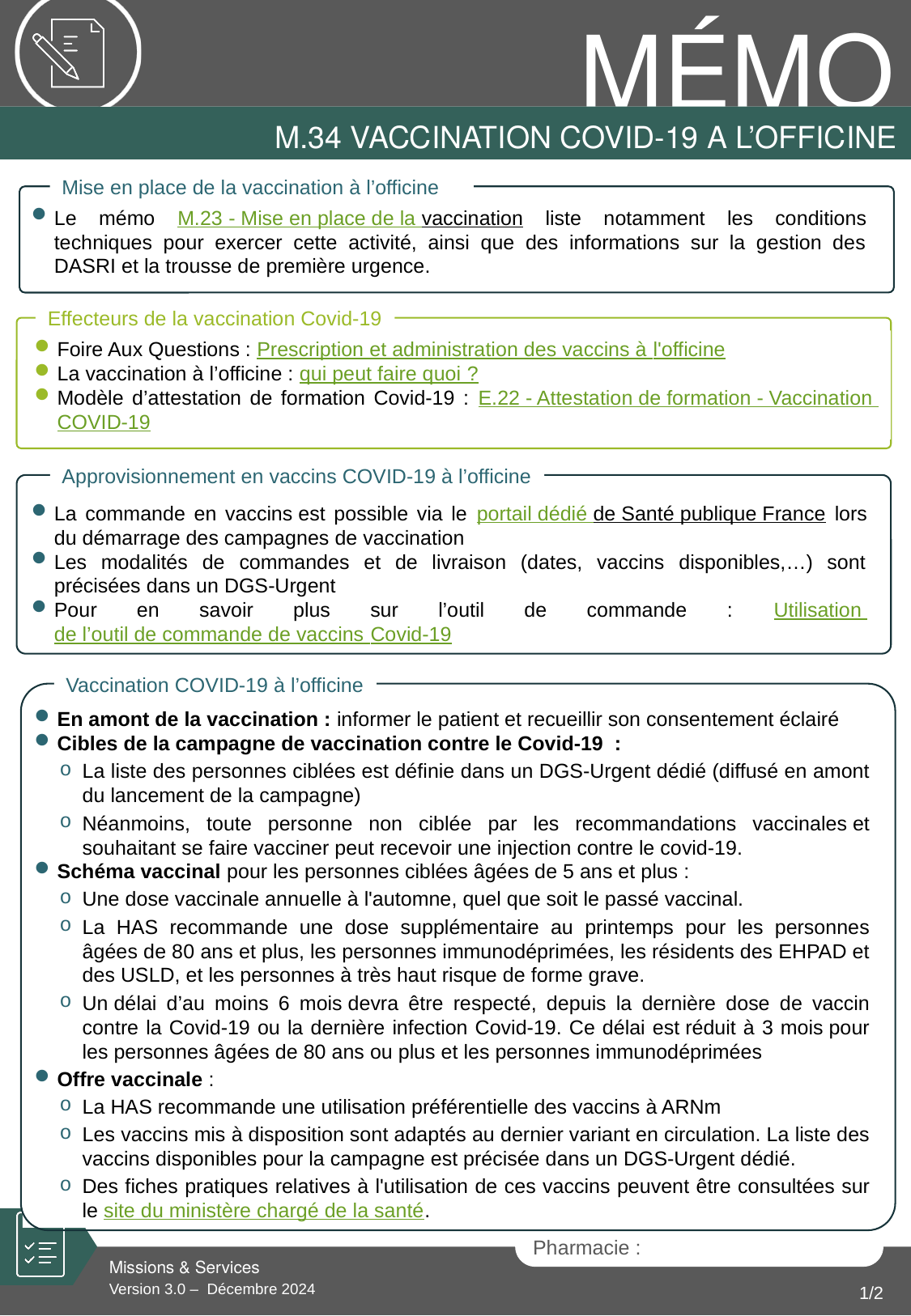

# M.34 VACCINATION COVID-19 a l’officine
Mise en place de la vaccination à l’officine

Le mémo M.23 - Mise en place de la vaccination liste notamment les conditions techniques pour exercer cette activité, ainsi que des informations sur la gestion des DASRI et la trousse de première urgence.
Effecteurs de la vaccination Covid-19

Foire Aux Questions : Prescription et administration des vaccins à l'officine
La vaccination à l’officine : qui peut faire quoi ?
Modèle d’attestation de formation Covid-19 : E.22 - Attestation de formation - Vaccination COVID-19
Approvisionnement en vaccins COVID-19 à l’officine

La commande en vaccins est possible via le portail dédié de Santé publique France lors du démarrage des campagnes de vaccination
Les modalités de commandes et de livraison (dates, vaccins disponibles,…) sont précisées dans un DGS-Urgent
Pour en savoir plus sur l’outil de commande : Utilisation de l’outil de commande de vaccins Covid-19
Vaccination COVID-19 à l’officine

En amont de la vaccination : informer le patient et recueillir son consentement éclairé
Cibles de la campagne de vaccination contre le Covid-19  :
La liste des personnes ciblées est définie dans un DGS-Urgent dédié (diffusé en amont du lancement de la campagne)
Néanmoins, toute personne non ciblée par les recommandations vaccinales et souhaitant se faire vacciner peut recevoir une injection contre le covid-19.
Schéma vaccinal pour les personnes ciblées âgées de 5 ans et plus :
Une dose vaccinale annuelle à l'automne, quel que soit le passé vaccinal.
La HAS recommande une dose supplémentaire au printemps pour les personnes âgées de 80 ans et plus, les personnes immunodéprimées, les résidents des EHPAD et des USLD, et les personnes à très haut risque de forme grave.
Un délai d’au moins 6 mois devra être respecté, depuis la dernière dose de vaccin contre la Covid-19 ou la dernière infection Covid-19. Ce délai est réduit à 3 mois pour les personnes âgées de 80 ans ou plus et les personnes immunodéprimées
Offre vaccinale :
La HAS recommande une utilisation préférentielle des vaccins à ARNm
Les vaccins mis à disposition sont adaptés au dernier variant en circulation. La liste des vaccins disponibles pour la campagne est précisée dans un DGS-Urgent dédié.
Des fiches pratiques relatives à l'utilisation de ces vaccins peuvent être consultées sur le site du ministère chargé de la santé.
1/2